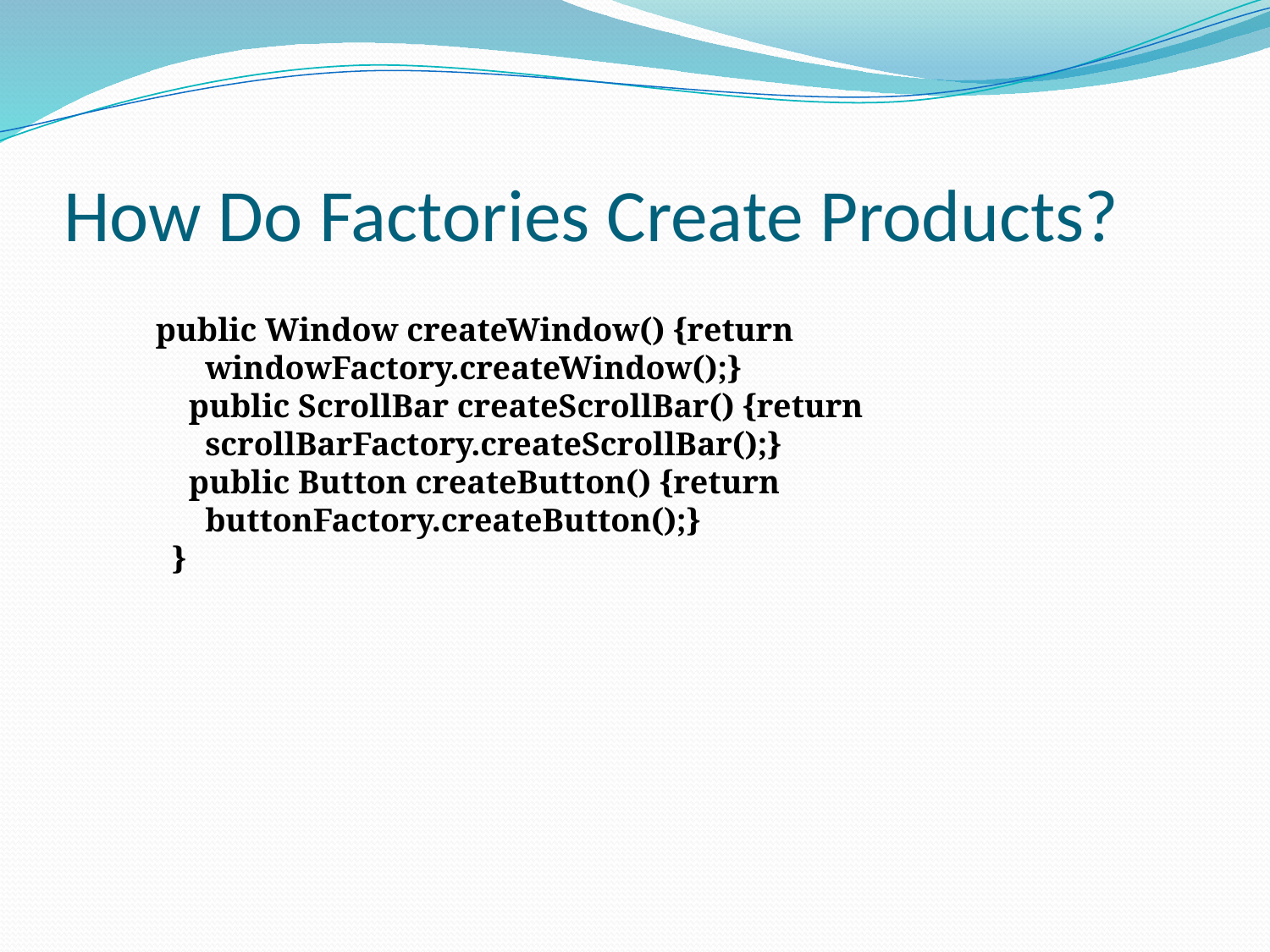

# How Do Factories Create Products?
 public Window createWindow() {return
       windowFactory.createWindow();}
     public ScrollBar createScrollBar() {return
       scrollBarFactory.createScrollBar();}
     public Button createButton() {return
       buttonFactory.createButton();}
   }